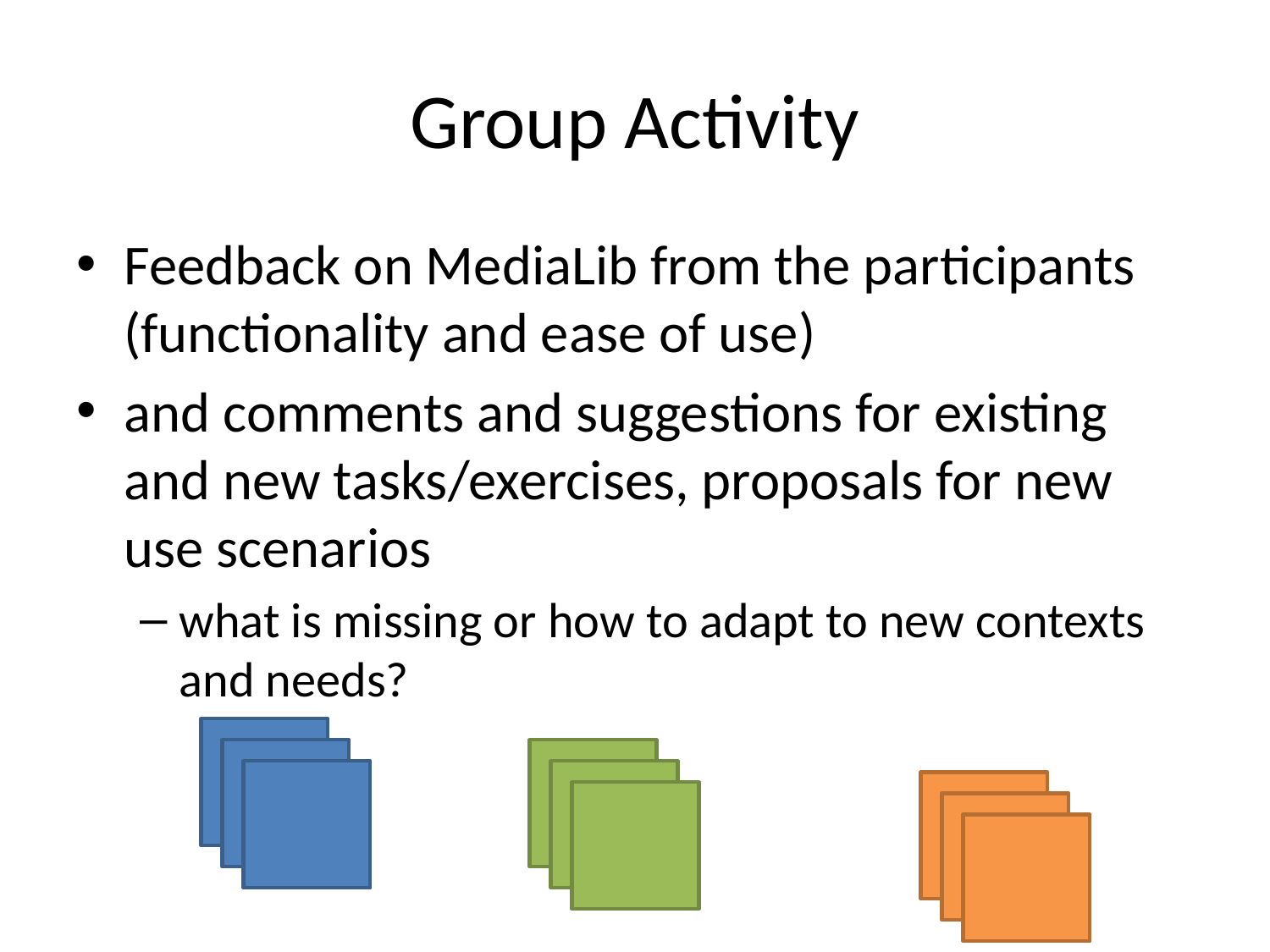

# Group Activity
Feedback on MediaLib from the participants (functionality and ease of use)
and comments and suggestions for existing and new tasks/exercises, proposals for new use scenarios
what is missing or how to adapt to new contexts and needs?